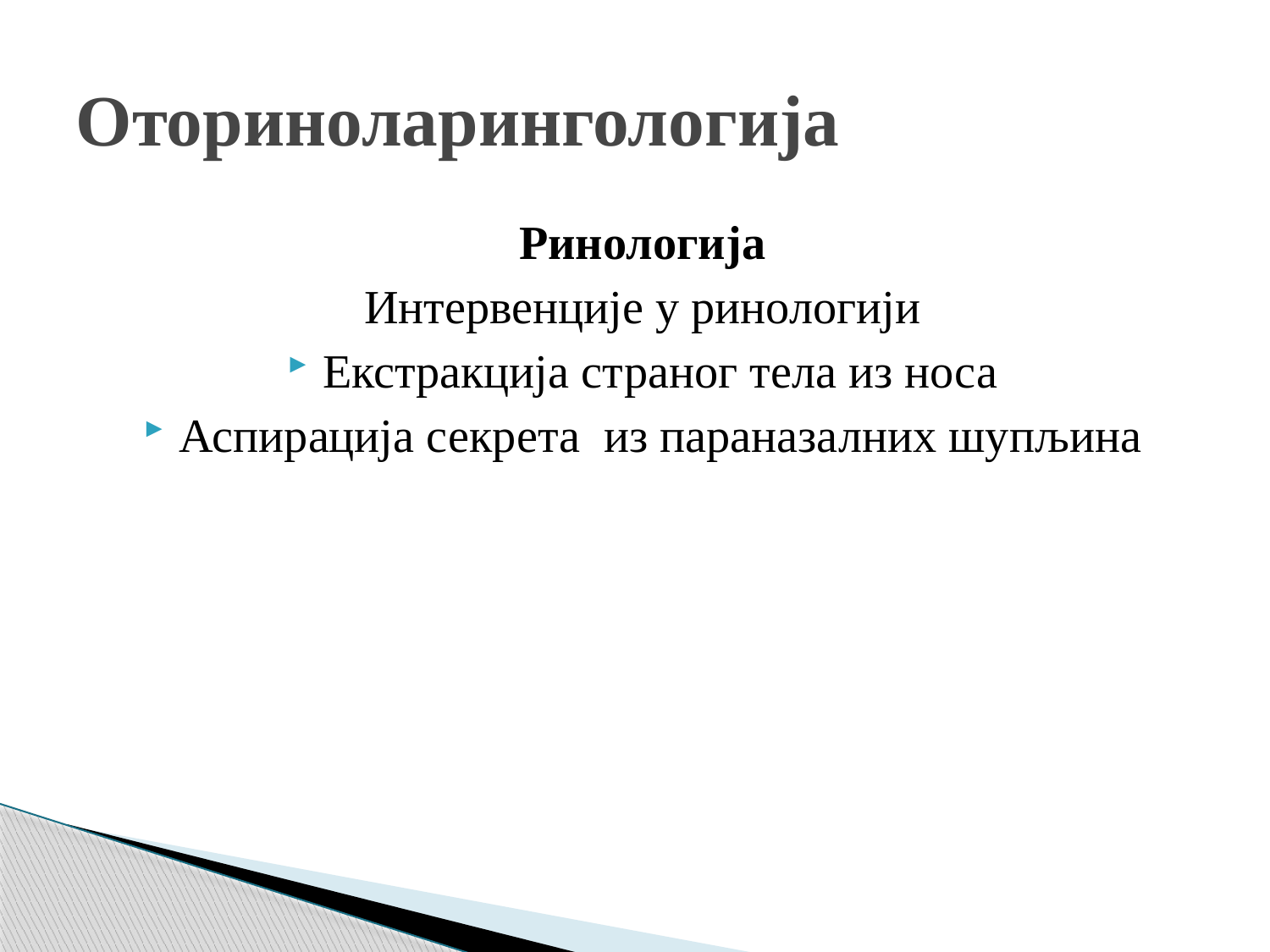

# Оториноларингологија
Ринологија
Интервенције у ринологији
Екстракција страног тела из носа
Аспирација секрета  из параназалних шупљина